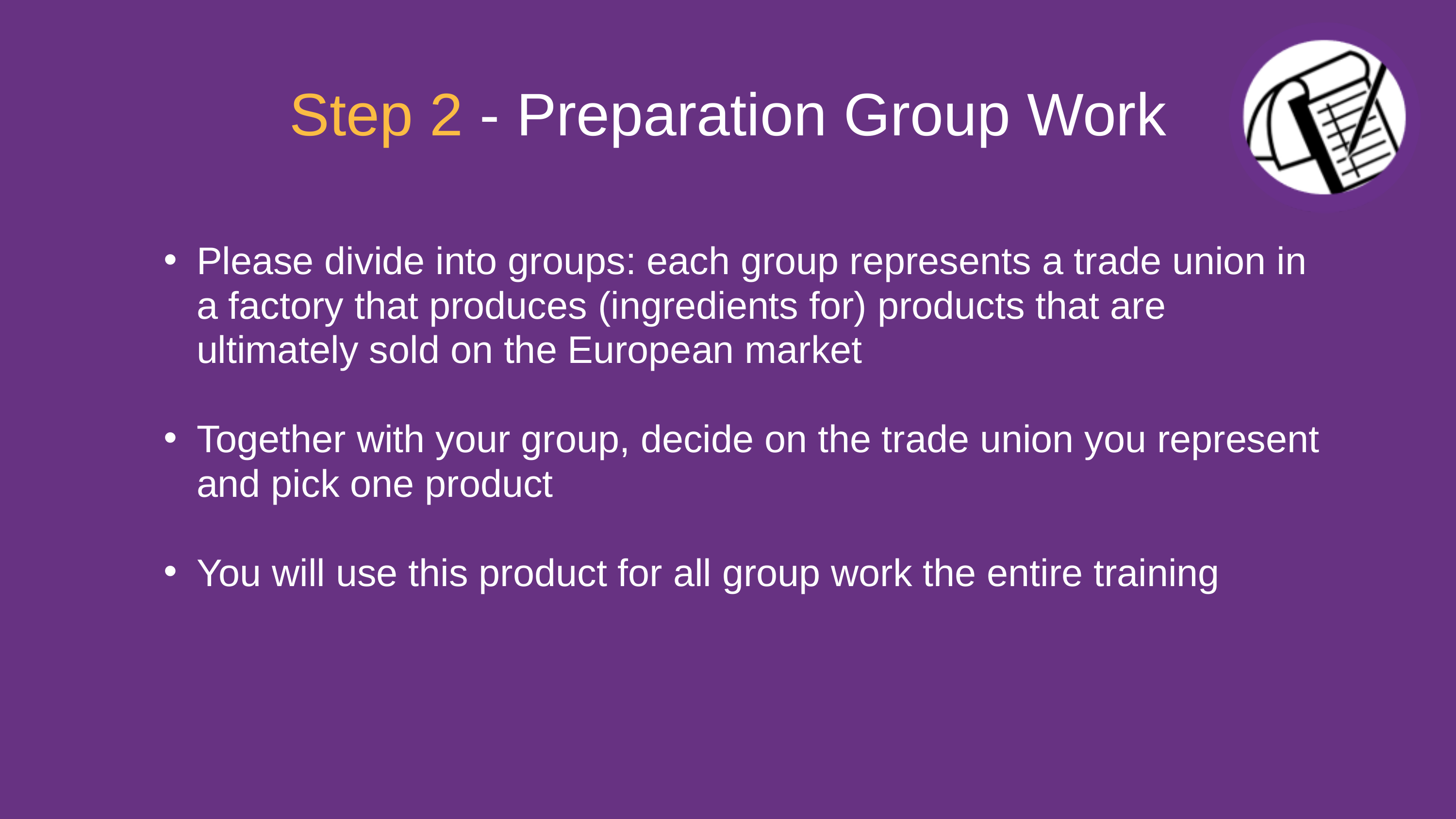

Step 2 - Preparation Group Work
Please divide into groups: each group represents a trade union in a factory that produces (ingredients for) products that are ultimately sold on the European market

Together with your group, decide on the trade union you represent and pick one product

You will use this product for all group work the entire training